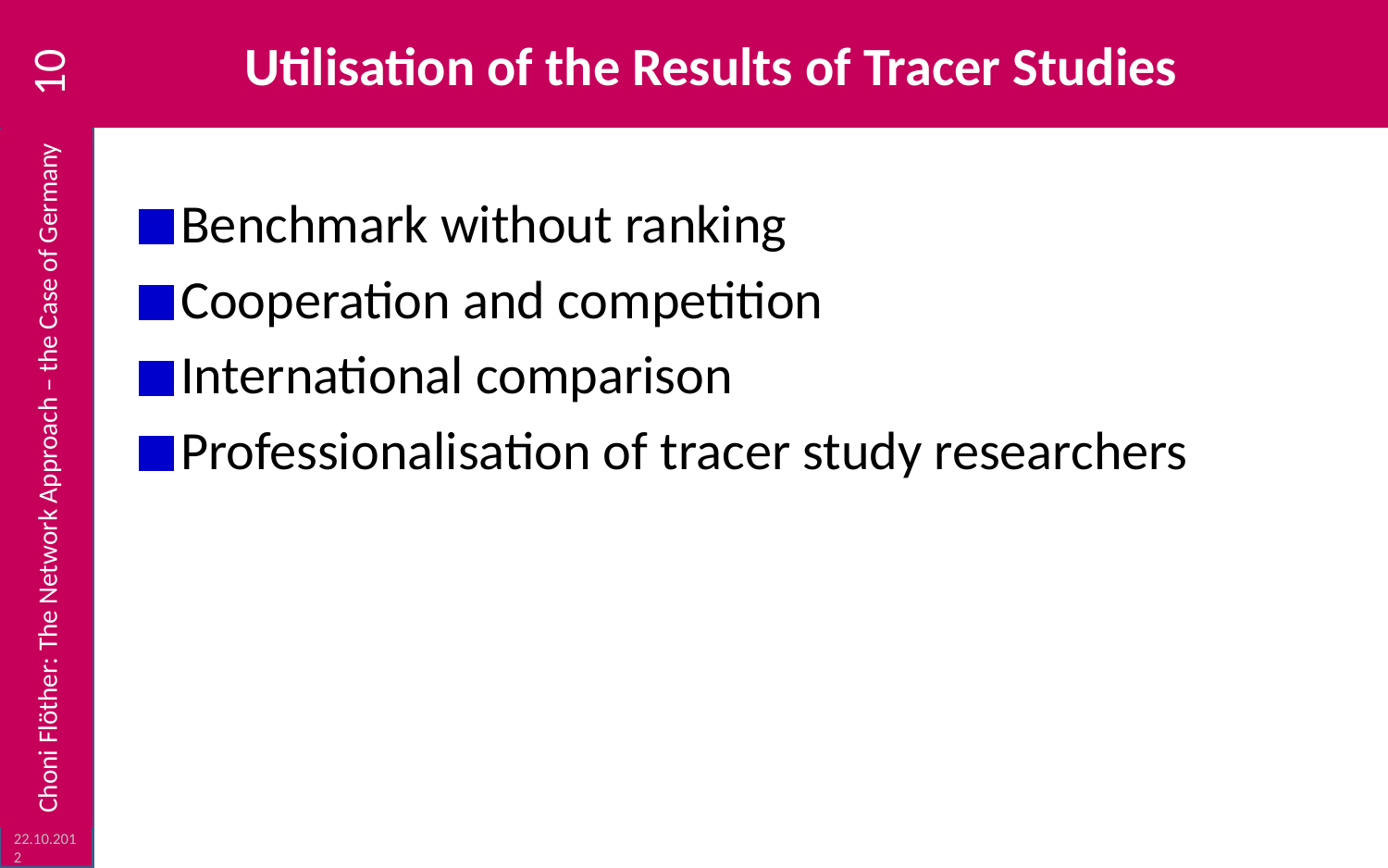

# Utilisation of the Results of Tracer Studies
10
Benchmark without ranking
Cooperation and competition
International comparison
Professionalisation of tracer study researchers
Choni Flöther: The Network Approach – the Case of Germany
22.10.2012